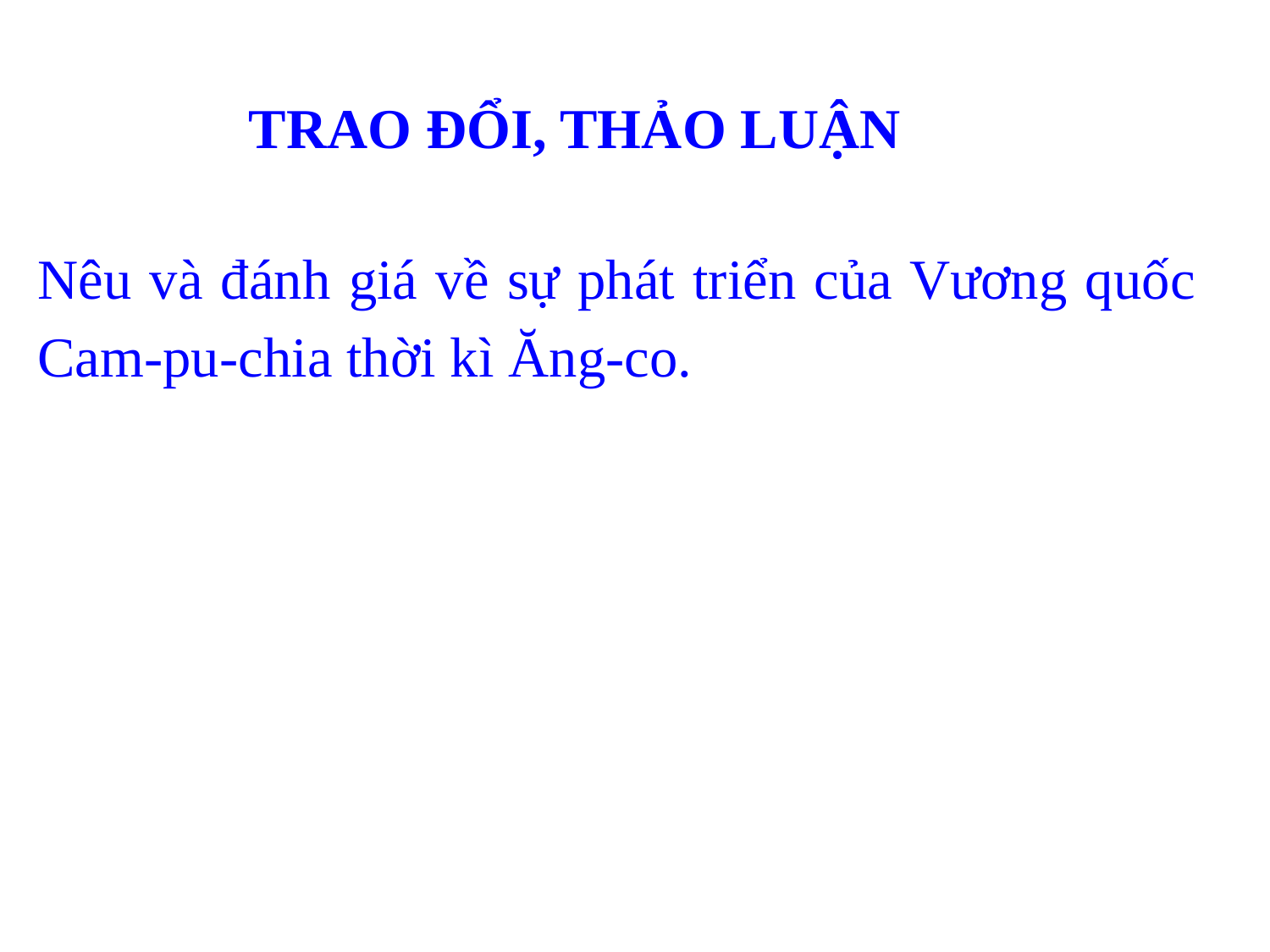

TRAO ĐỔI, THẢO LUẬN
Nêu và đánh giá về sự phát triển của Vương quốc Cam-pu-chia thời kì Ăng-co.